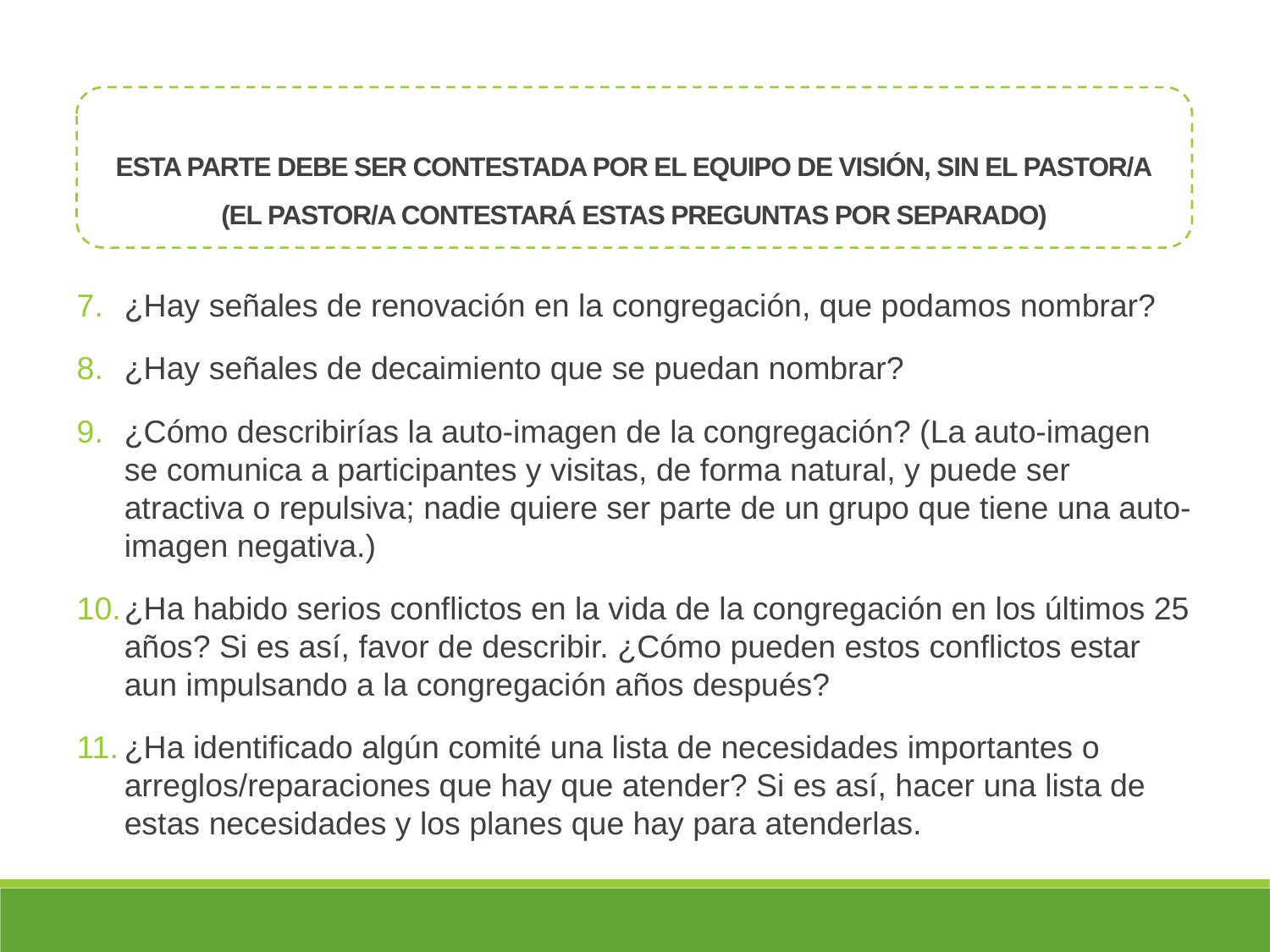

ESTA PARTE DEBE SER CONTESTADA POR EL EQUIPO DE VISIÓN, SIN EL PASTOR/A
(EL PASTOR/A CONTESTARÁ ESTAS PREGUNTAS POR SEPARADO)

¿Hay señales de renovación en la congregación, que podamos nombrar?
¿Hay señales de decaimiento que se puedan nombrar?
¿Cómo describirías la auto-imagen de la congregación? (La auto-imagen se comunica a participantes y visitas, de forma natural, y puede ser atractiva o repulsiva; nadie quiere ser parte de un grupo que tiene una auto-imagen negativa.)
¿Ha habido serios conflictos en la vida de la congregación en los últimos 25 años? Si es así, favor de describir. ¿Cómo pueden estos conflictos estar aun impulsando a la congregación años después?
¿Ha identificado algún comité una lista de necesidades importantes o arreglos/reparaciones que hay que atender? Si es así, hacer una lista de estas necesidades y los planes que hay para atenderlas.